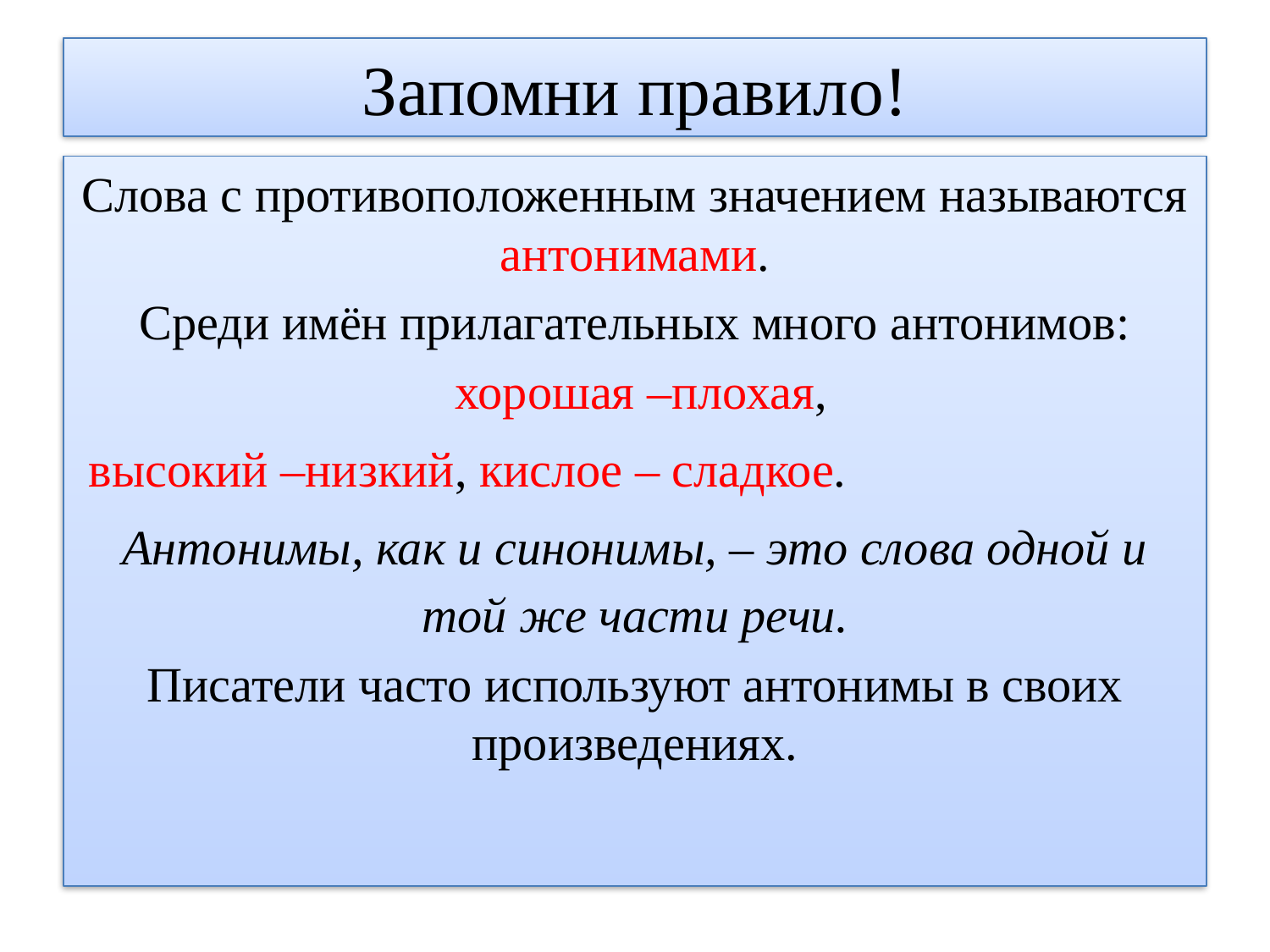

# Запомни правило!
Слова с противоположенным значением называются антонимами.
Среди имён прилагательных много антонимов:
 хорошая –плохая,
 высокий –низкий, кислое – сладкое.
Антонимы, как и синонимы, – это слова одной и той же части речи.
Писатели часто используют антонимы в своих произведениях.